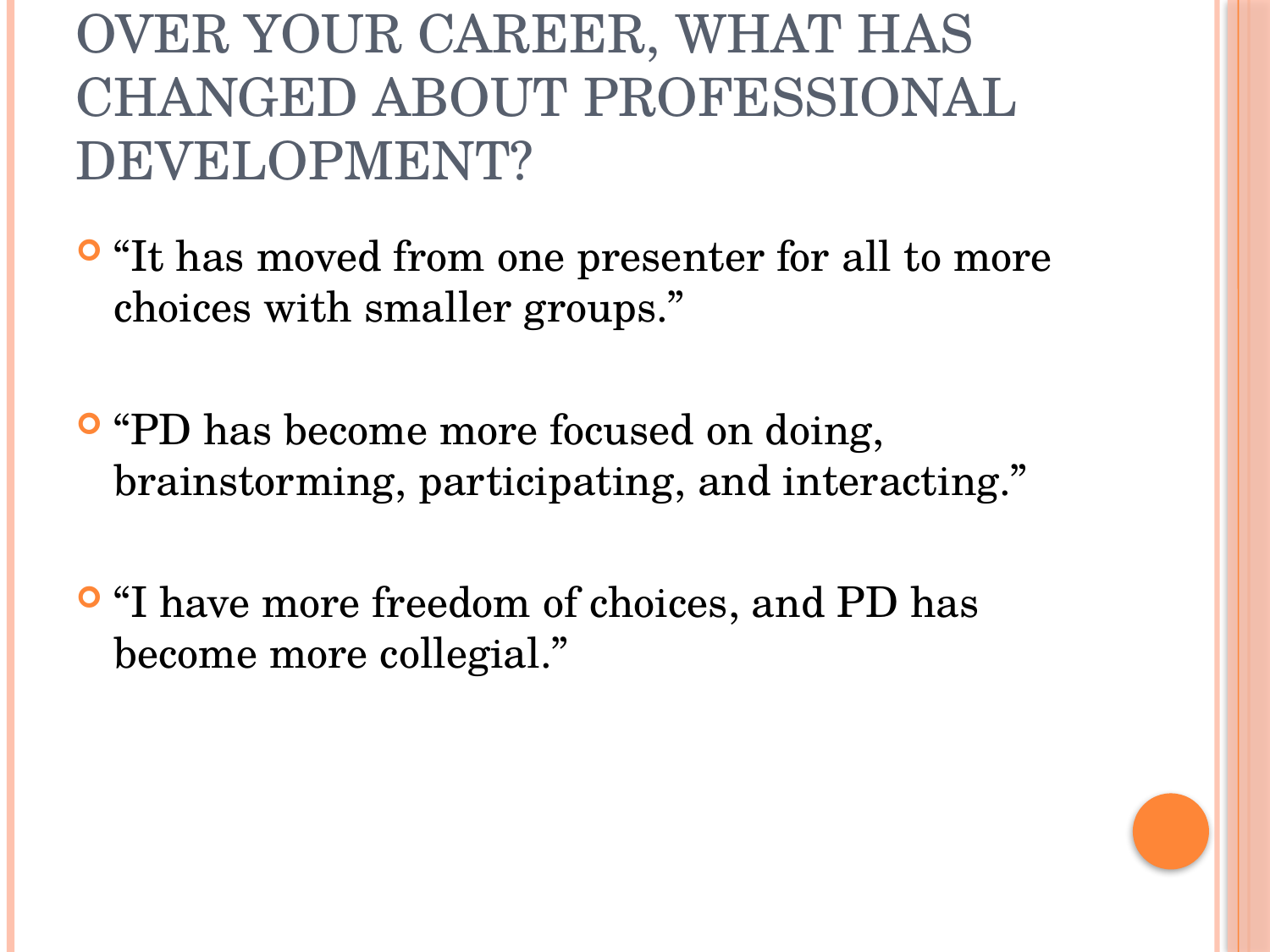

# Over your career, what has changed about professional development?
“It has moved from one presenter for all to more choices with smaller groups.”

“PD has become more focused on doing, brainstorming, participating, and interacting.”

“I have more freedom of choices, and PD has become more collegial.”